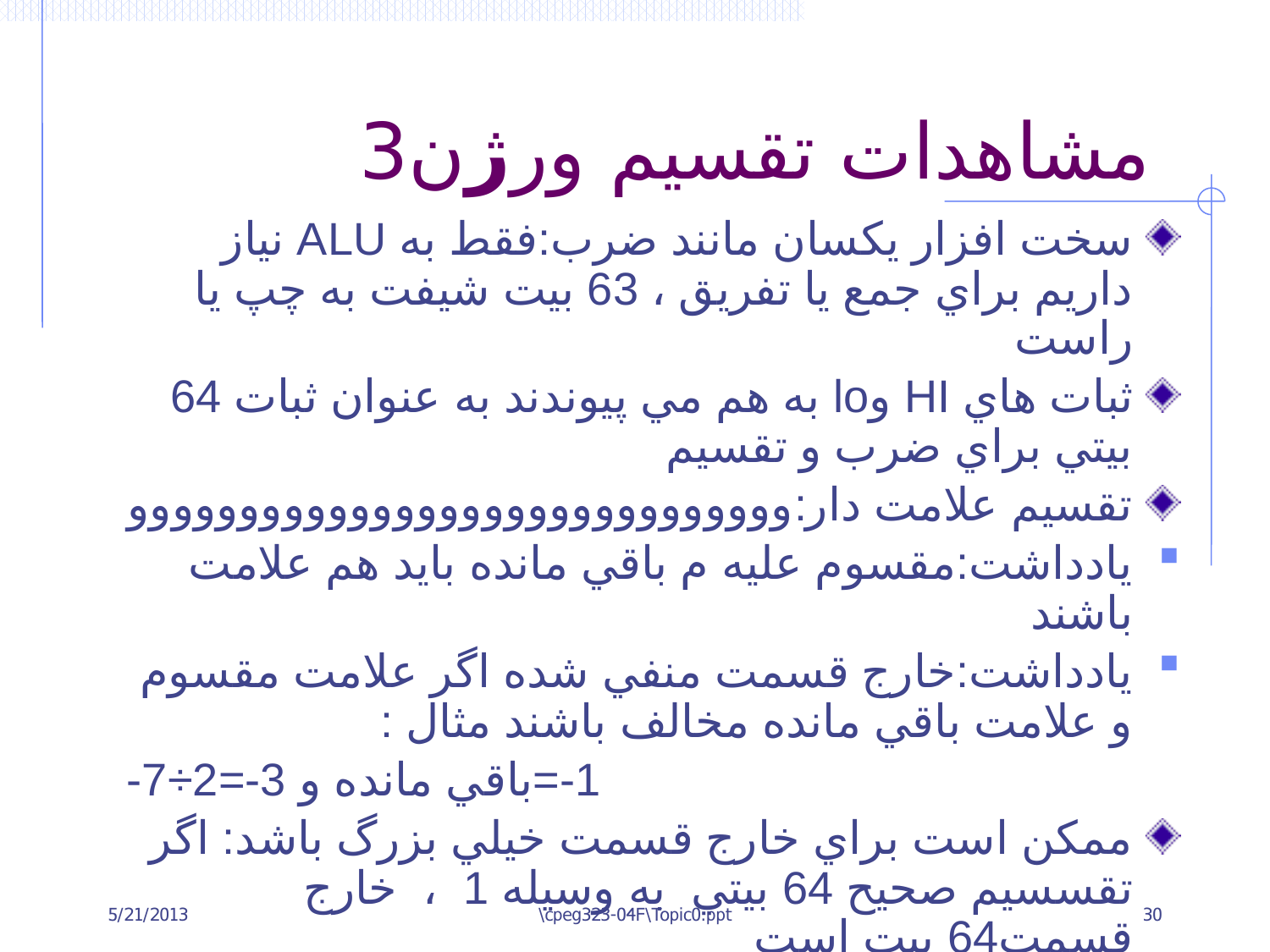

# مشاهدات تقسيم ورژن3
سخت افزار يکسان مانند ضرب:فقط به ALU نياز داريم براي جمع يا تفريق ، 63 بيت شيفت به چپ يا راست
ثبات هاي HI وlo به هم مي پيوندند به عنوان ثبات 64 بيتي براي ضرب و تقسيم
تقسيم علامت دار:وووووووووووووووووووووووووووووو
يادداشت:مقسوم عليه م باقي مانده بايد هم علامت باشند
يادداشت:خارج قسمت منفي شده اگر علامت مقسوم و علامت باقي مانده مخالف باشند مثال :
 1-=باقي مانده و 3-=2÷7-
ممکن است براي خارج قسمت خيلي بزرگ باشد: اگر تقسسيم صحيح 64 بيتي  به وسيله 1  ،  خارج قسمت64 بيت است

5/21/2013
\cpeg323-04F\Topic0.ppt
30